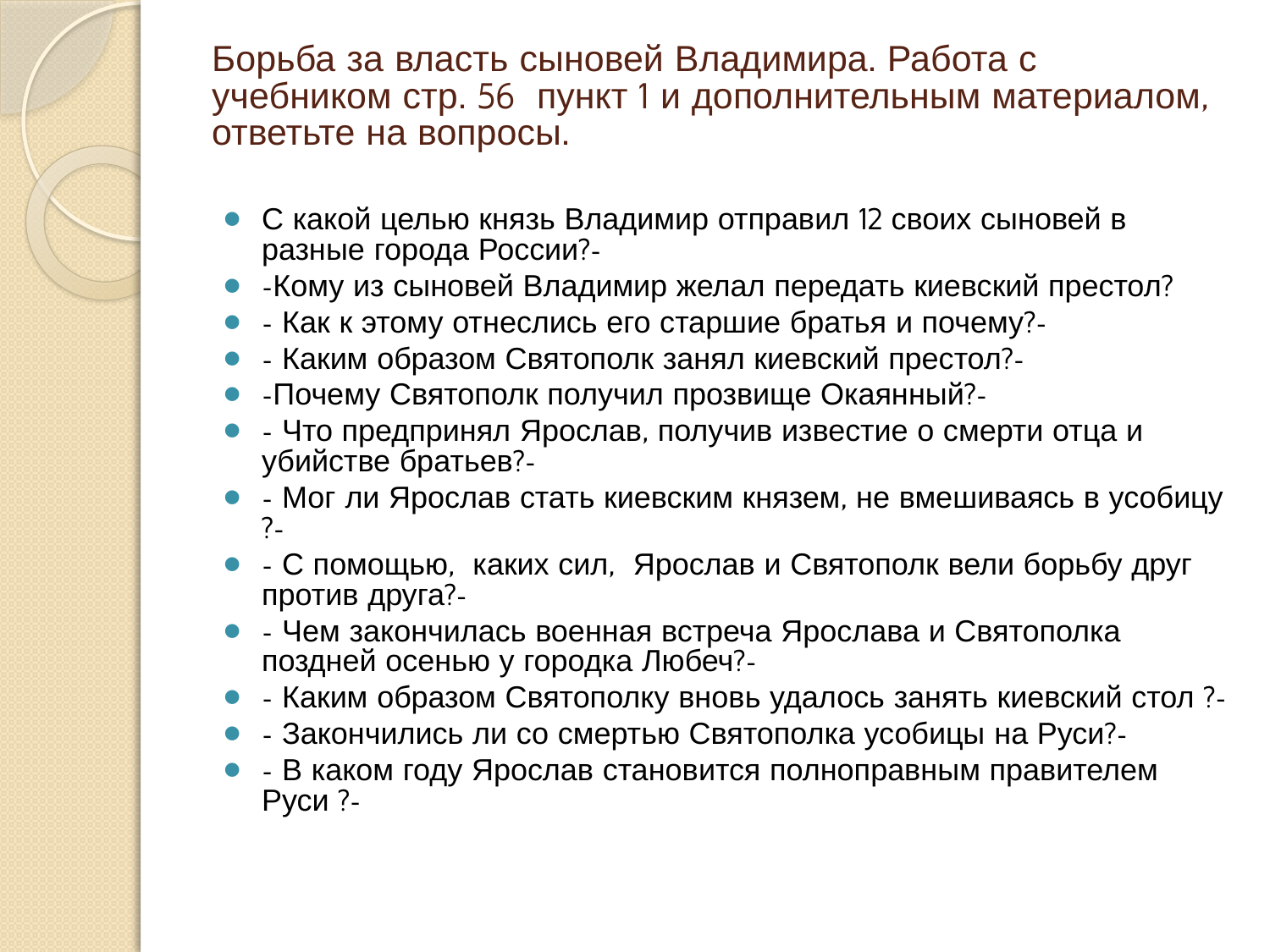

# Борьба за власть сыновей Владимира. Работа с учебником стр. 56  пункт 1 и дополнительным материалом, ответьте на вопросы.
С какой целью князь Владимир отправил 12 своих сыновей в разные города России?-
-Кому из сыновей Владимир желал передать киевский престол?
- Как к этому отнеслись его старшие братья и почему?-
- Каким образом Святополк занял киевский престол?-
-Почему Святополк получил прозвище Окаянный?-
- Что предпринял Ярослав, получив известие о смерти отца и убийстве братьев?-
- Мог ли Ярослав стать киевским князем, не вмешиваясь в усобицу ?-
- С помощью,  каких сил,  Ярослав и Святополк вели борьбу друг против друга?-
- Чем закончилась военная встреча Ярослава и Святополка поздней осенью у городка Любеч?-
- Каким образом Святополку вновь удалось занять киевский стол ?-
- Закончились ли со смертью Святополка усобицы на Руси?-
- В каком году Ярослав становится полноправным правителем Руси ?-